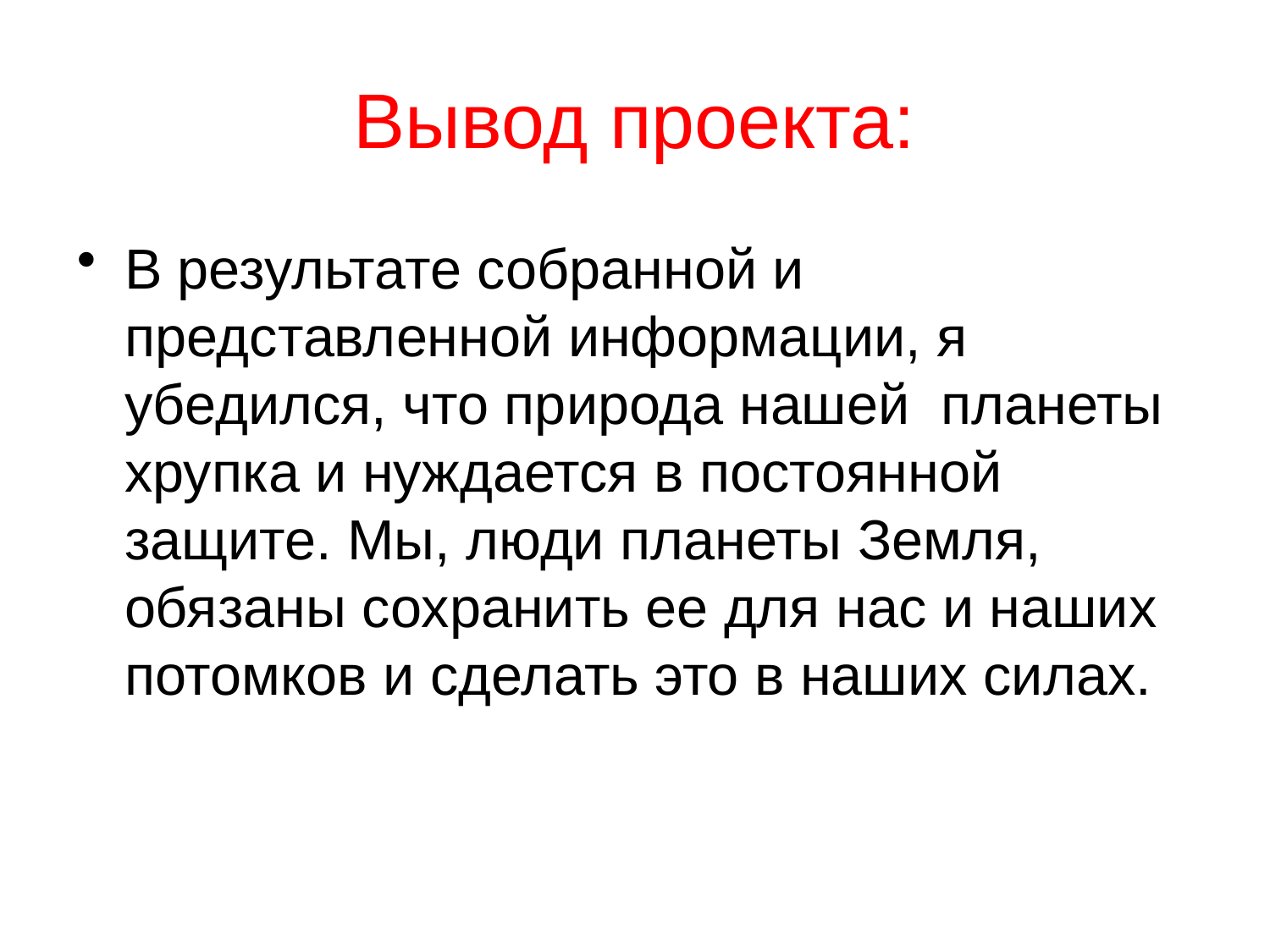

# Вывод проекта:
В результате собранной и представленной информации, я убедился, что природа нашей  планеты хрупка и нуждается в постоянной защите. Мы, люди планеты Земля, обязаны сохранить ее для нас и наших потомков и сделать это в наших силах.